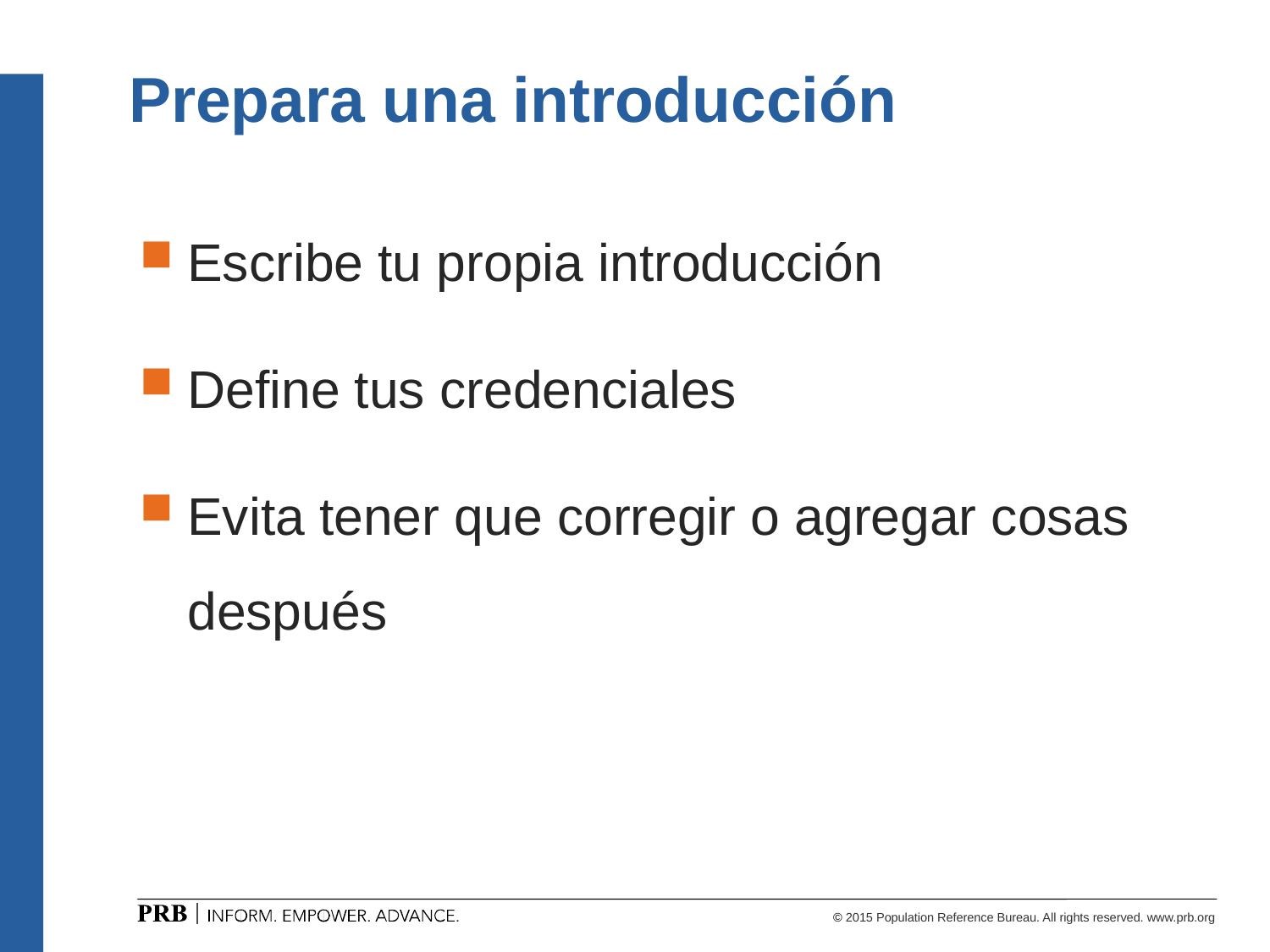

# Prepara una introducción
Escribe tu propia introducción
Define tus credenciales
Evita tener que corregir o agregar cosas después